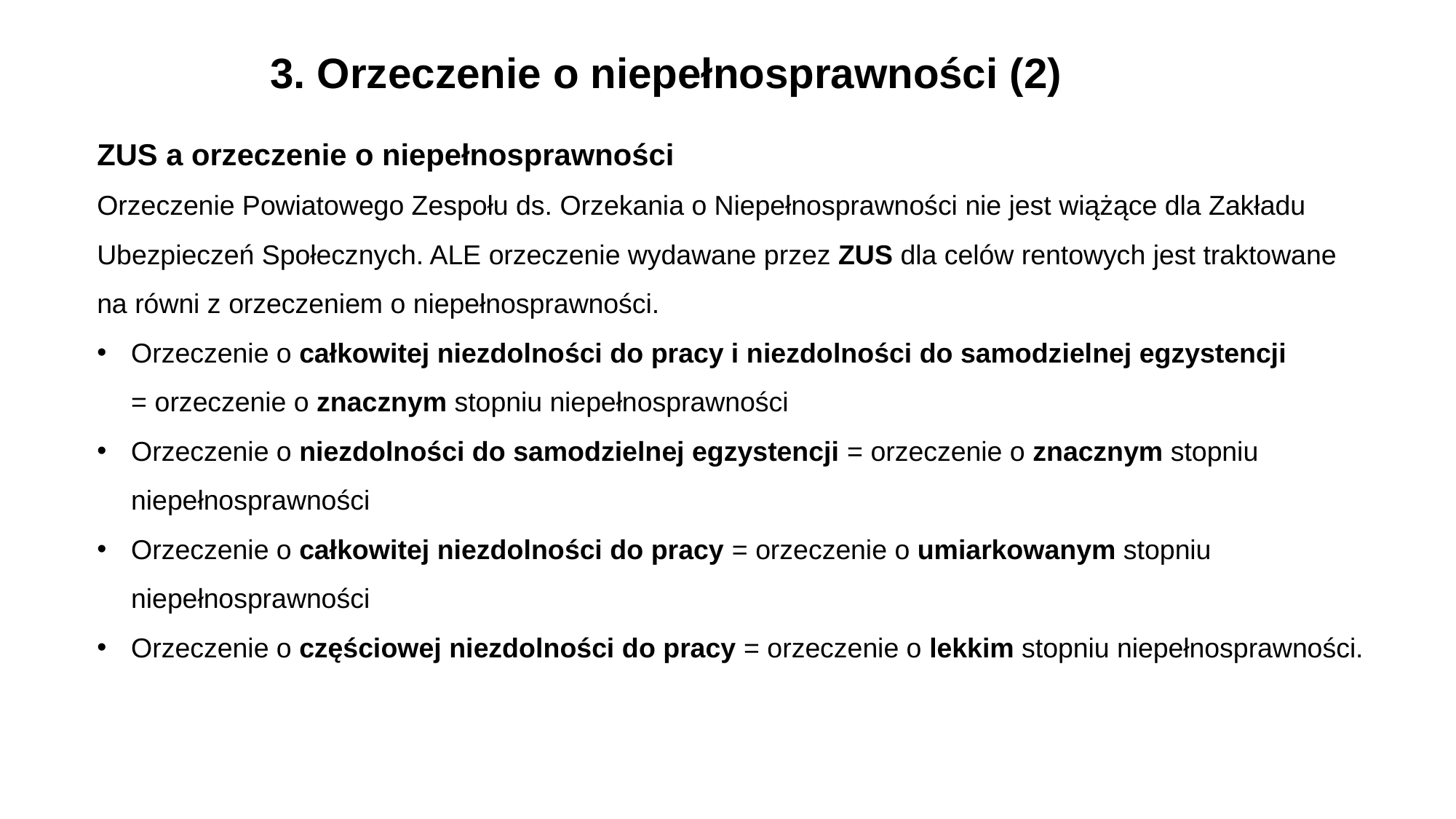

3. Orzeczenie o niepełnosprawności (2)
ZUS a orzeczenie o niepełnosprawności
Orzeczenie Powiatowego Zespołu ds. Orzekania o Niepełnosprawności nie jest wiążące dla Zakładu Ubezpieczeń Społecznych. ALE orzeczenie wydawane przez ZUS dla celów rentowych jest traktowane
na równi z orzeczeniem o niepełnosprawności.
Orzeczenie o całkowitej niezdolności do pracy i niezdolności do samodzielnej egzystencji
= orzeczenie o znacznym stopniu niepełnosprawności
Orzeczenie o niezdolności do samodzielnej egzystencji = orzeczenie o znacznym stopniu niepełnosprawności
Orzeczenie o całkowitej niezdolności do pracy = orzeczenie o umiarkowanym stopniu niepełnosprawności
Orzeczenie o częściowej niezdolności do pracy = orzeczenie o lekkim stopniu niepełnosprawności.